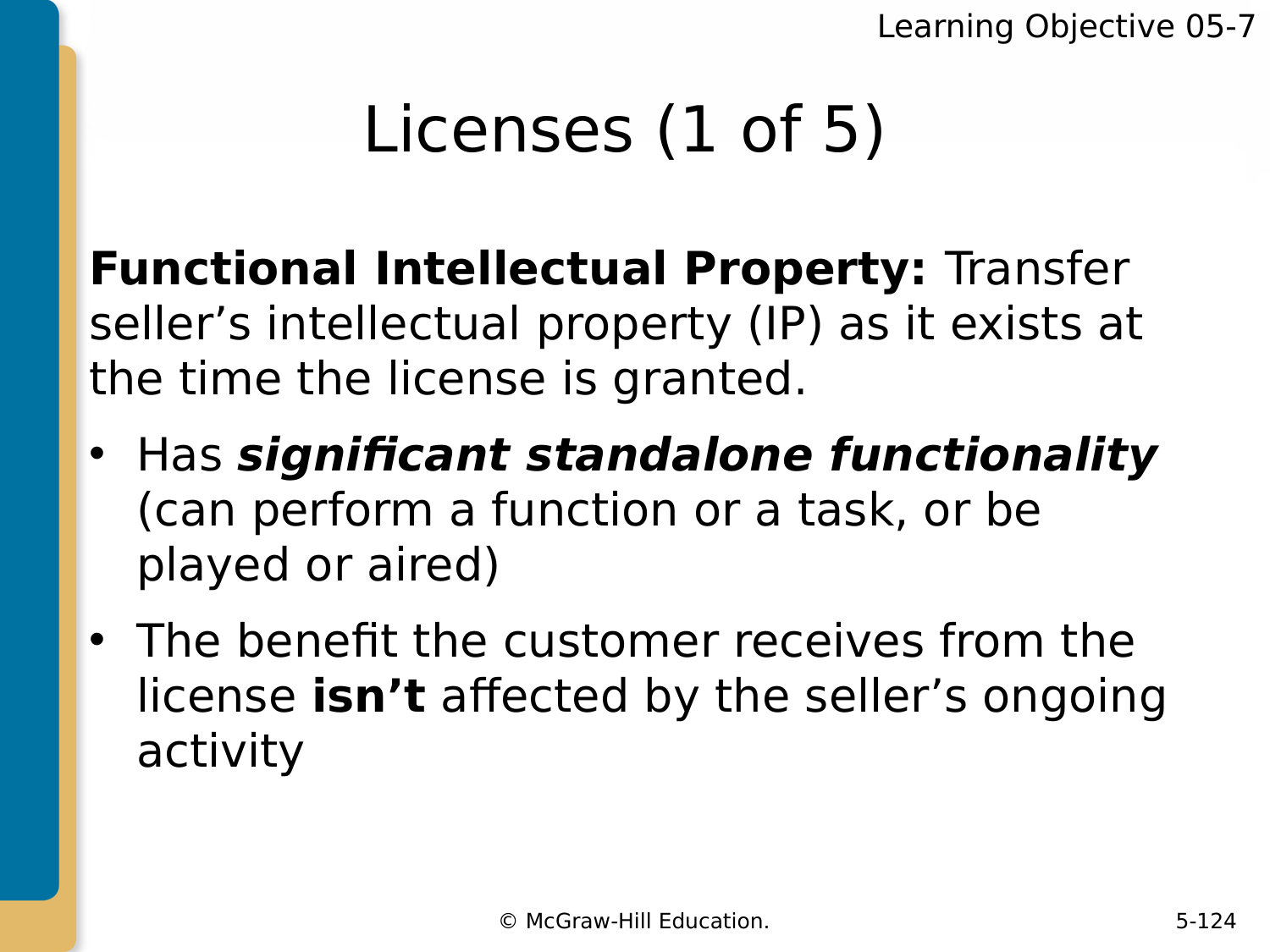

Learning Objective 05-7
# Licenses (1 of 5)
Functional Intellectual Property: Transfer seller’s intellectual property (IP) as it exists at the time the license is granted.
Has significant standalone functionality (can perform a function or a task, or be played or aired)
The benefit the customer receives from the license isn’t affected by the seller’s ongoing activity